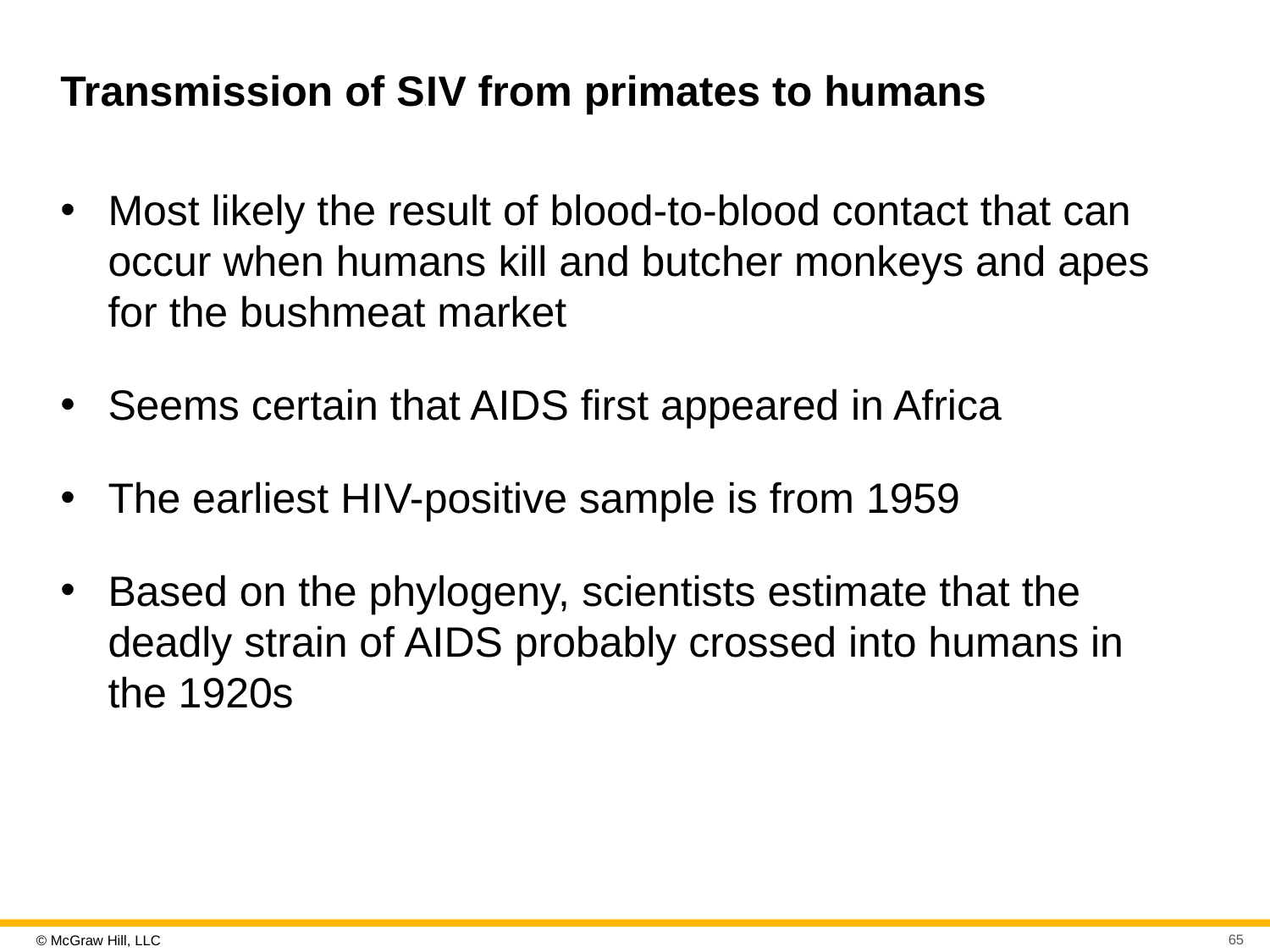

# Transmission of S3I V from primates to humans
Most likely the result of blood-to-blood contact that can occur when humans kill and butcher monkeys and apes for the bushmeat market
Seems certain that AIDS first appeared in Africa
The earliest H I V-positive sample is from 1959
Based on the phylogeny, scientists estimate that the deadly strain of AIDS probably crossed into humans in the 1920s
65